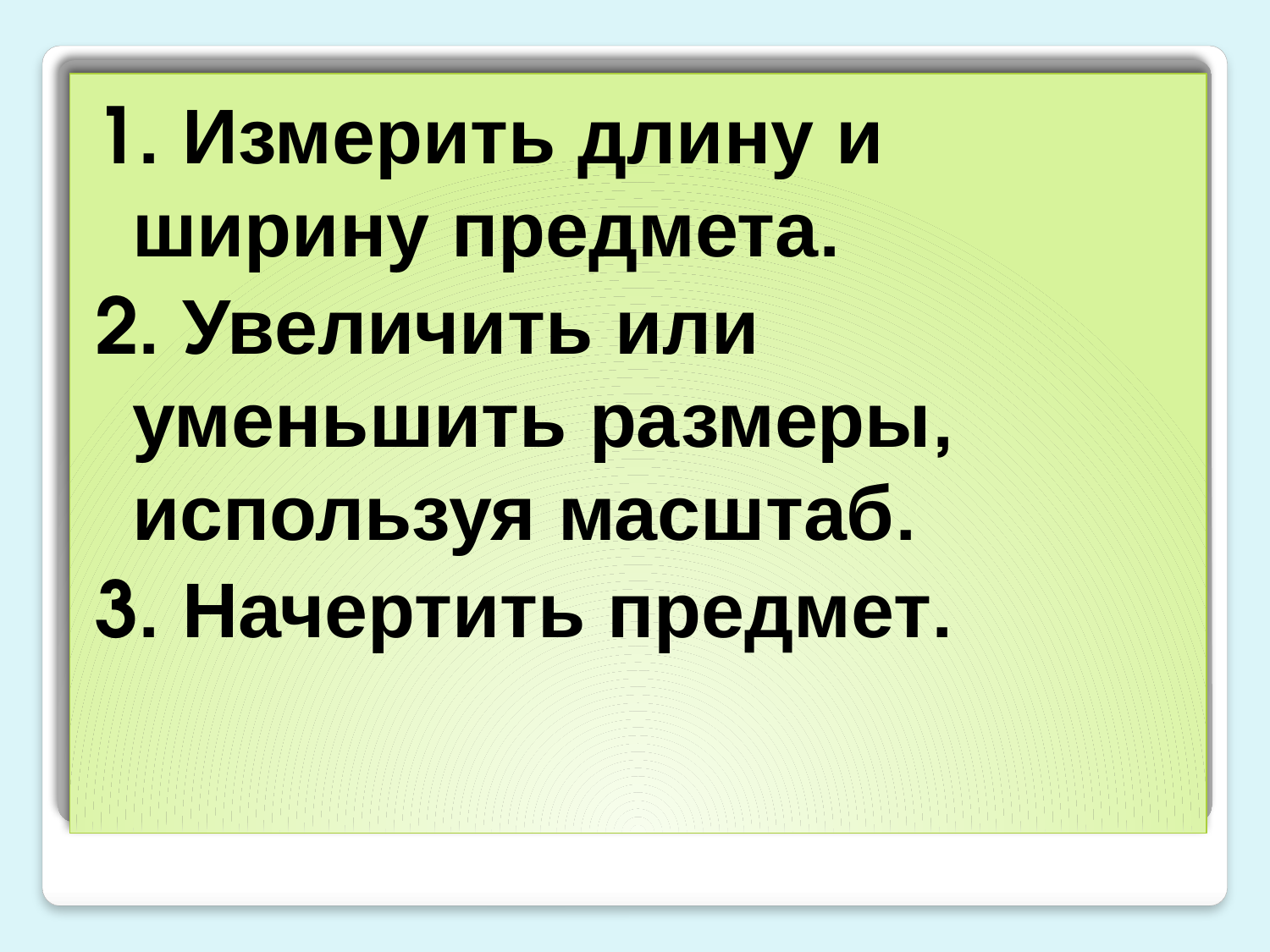

1. Измерить длину и ширину предмета.
2. Увеличить или уменьшить размеры, используя масштаб.
3. Начертить предмет.
#